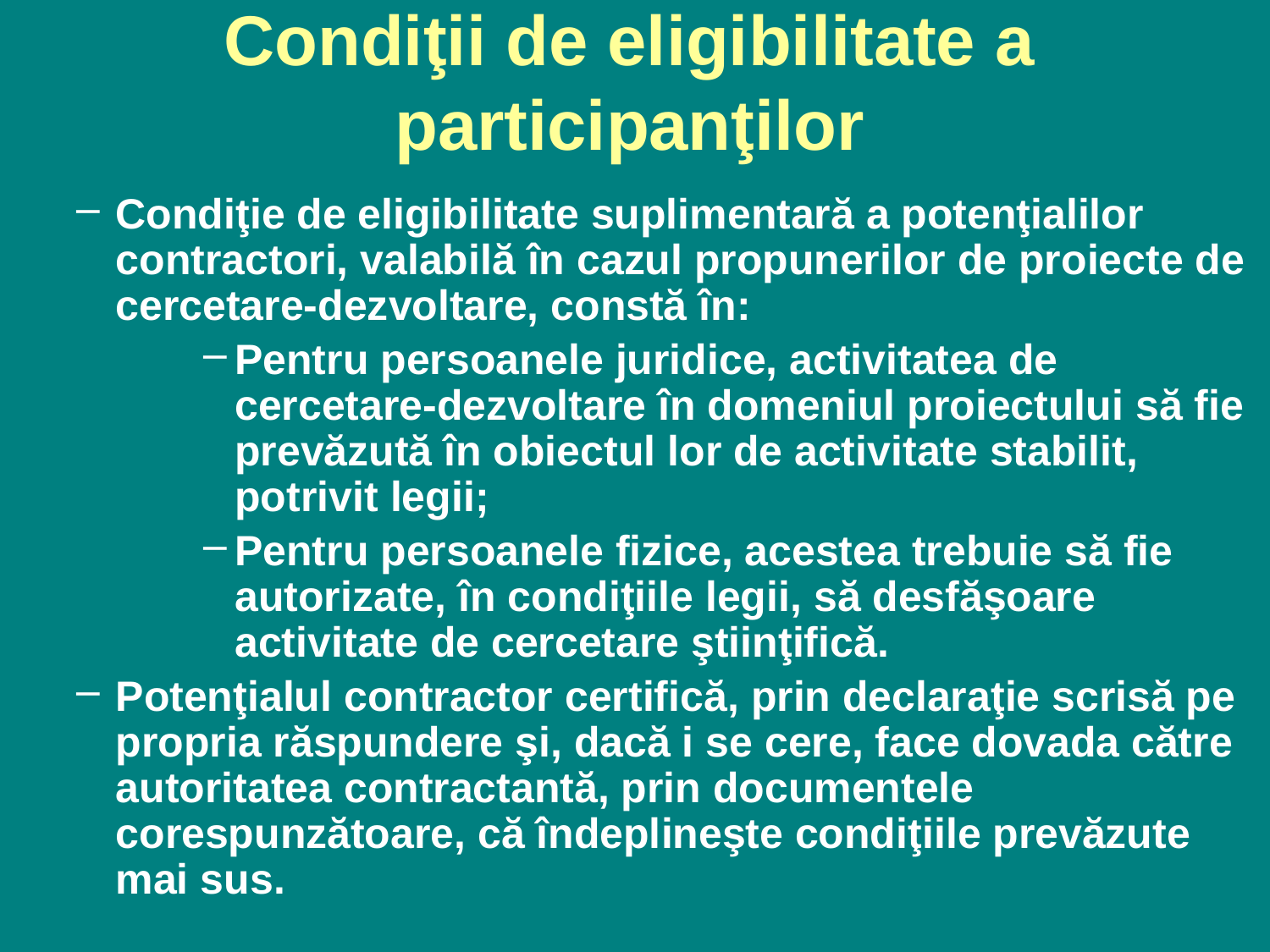

# Condiţii de eligibilitate a participanţilor
Condiţie de eligibilitate suplimentară a potenţialilor contractori, valabilă în cazul propunerilor de proiecte de cercetare-dezvoltare, constă în:
Pentru persoanele juridice, activitatea de cercetare-dezvoltare în domeniul proiectului să fie prevăzută în obiectul lor de activitate stabilit, potrivit legii;
Pentru persoanele fizice, acestea trebuie să fie autorizate, în condiţiile legii, să desfăşoare activitate de cercetare ştiinţifică.
Potenţialul contractor certifică, prin declaraţie scrisă pe propria răspundere şi, dacă i se cere, face dovada către autoritatea contractantă, prin documentele corespunzătoare, că îndeplineşte condiţiile prevăzute mai sus.